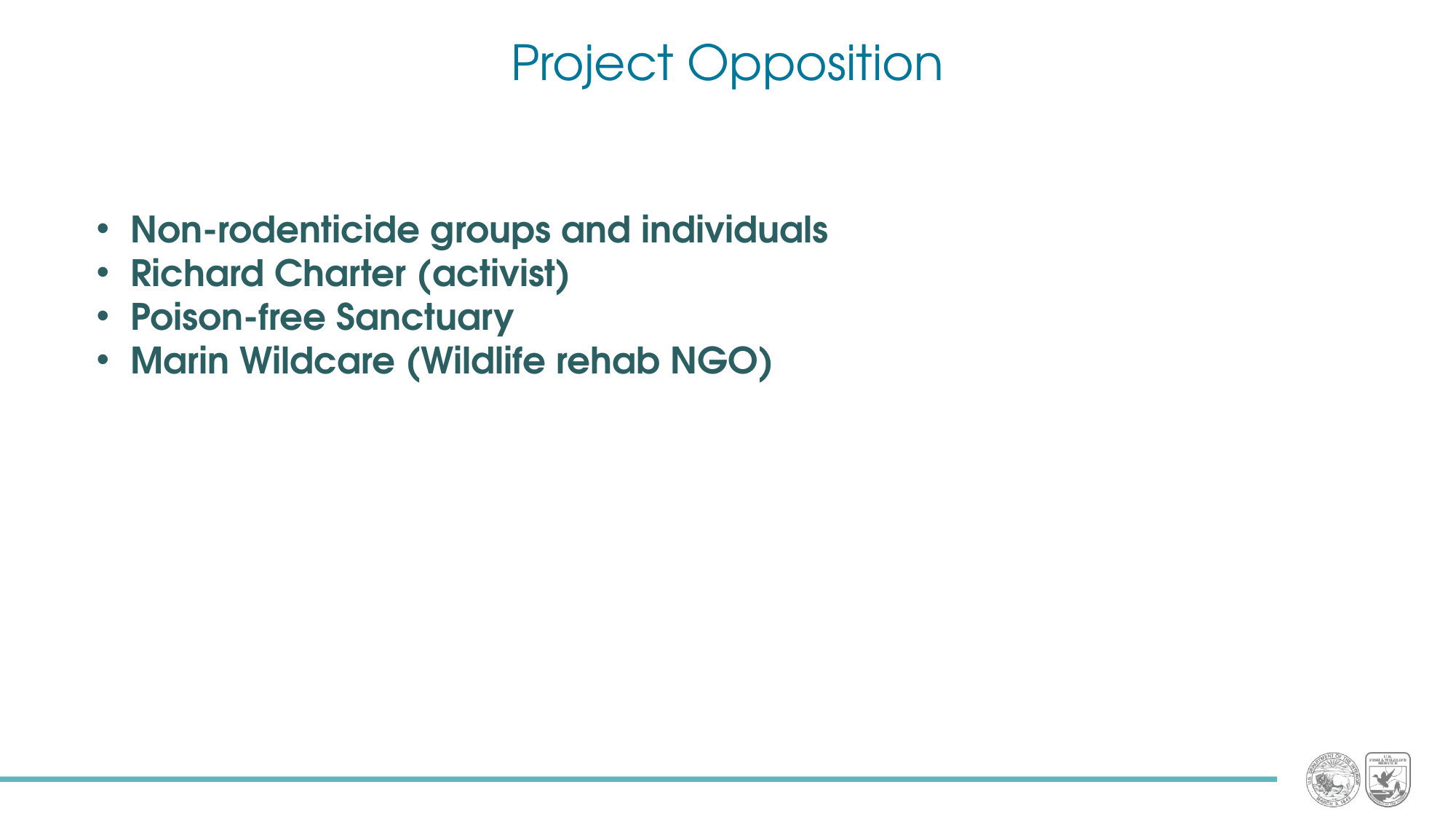

Project Opposition
Non-rodenticide groups and individuals
Richard Charter (activist)
Poison-free Sanctuary
Marin Wildcare (Wildlife rehab NGO)